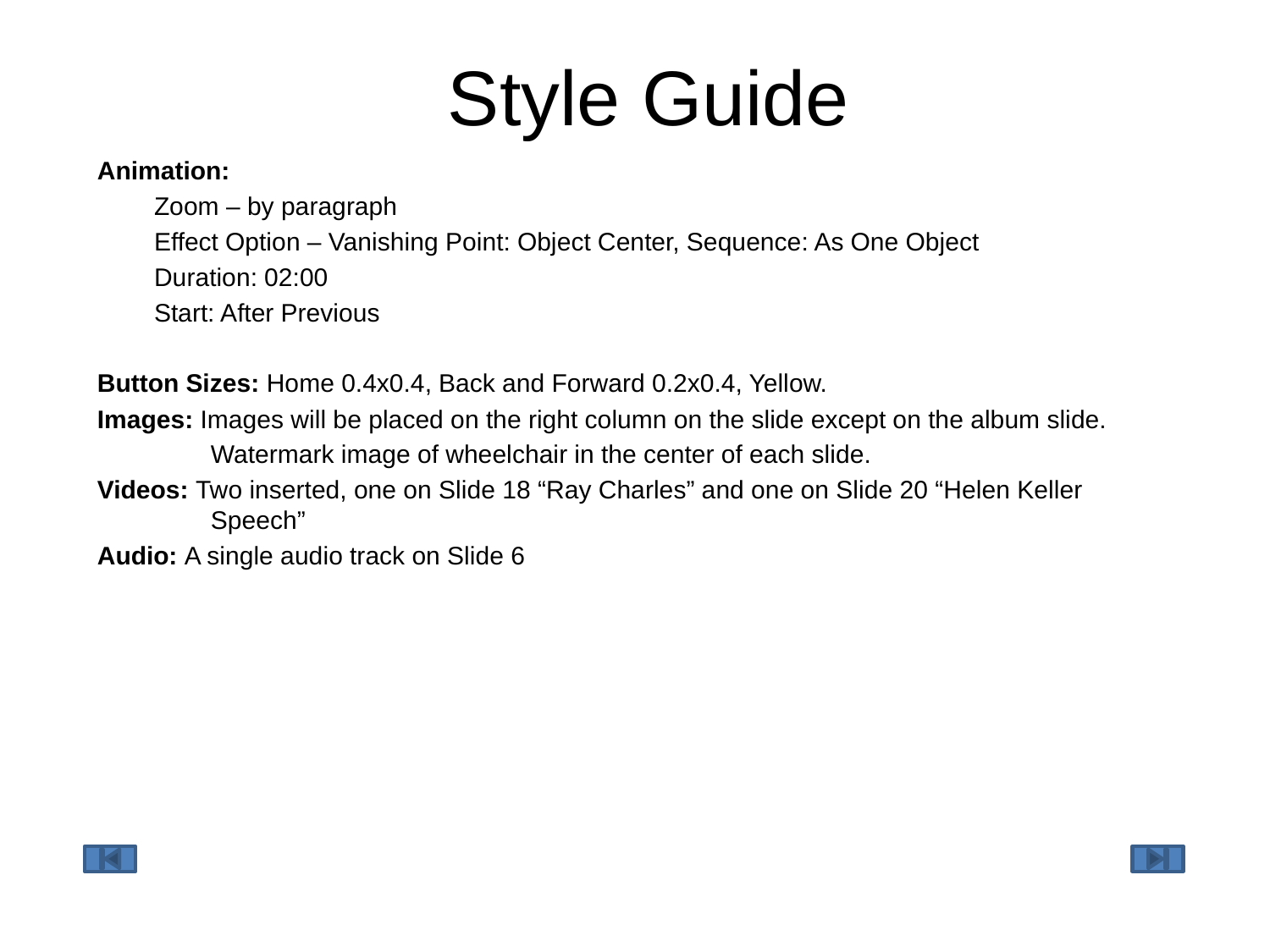

# Style Guide
Animation:
Zoom – by paragraph
Effect Option – Vanishing Point: Object Center, Sequence: As One Object
Duration: 02:00
Start: After Previous

Button Sizes: Home 0.4x0.4, Back and Forward 0.2x0.4, Yellow.
Images: Images will be placed on the right column on the slide except on the album slide.
Watermark image of wheelchair in the center of each slide.
Videos: Two inserted, one on Slide 18 “Ray Charles” and one on Slide 20 “Helen Keller Speech”
Audio: A single audio track on Slide 6